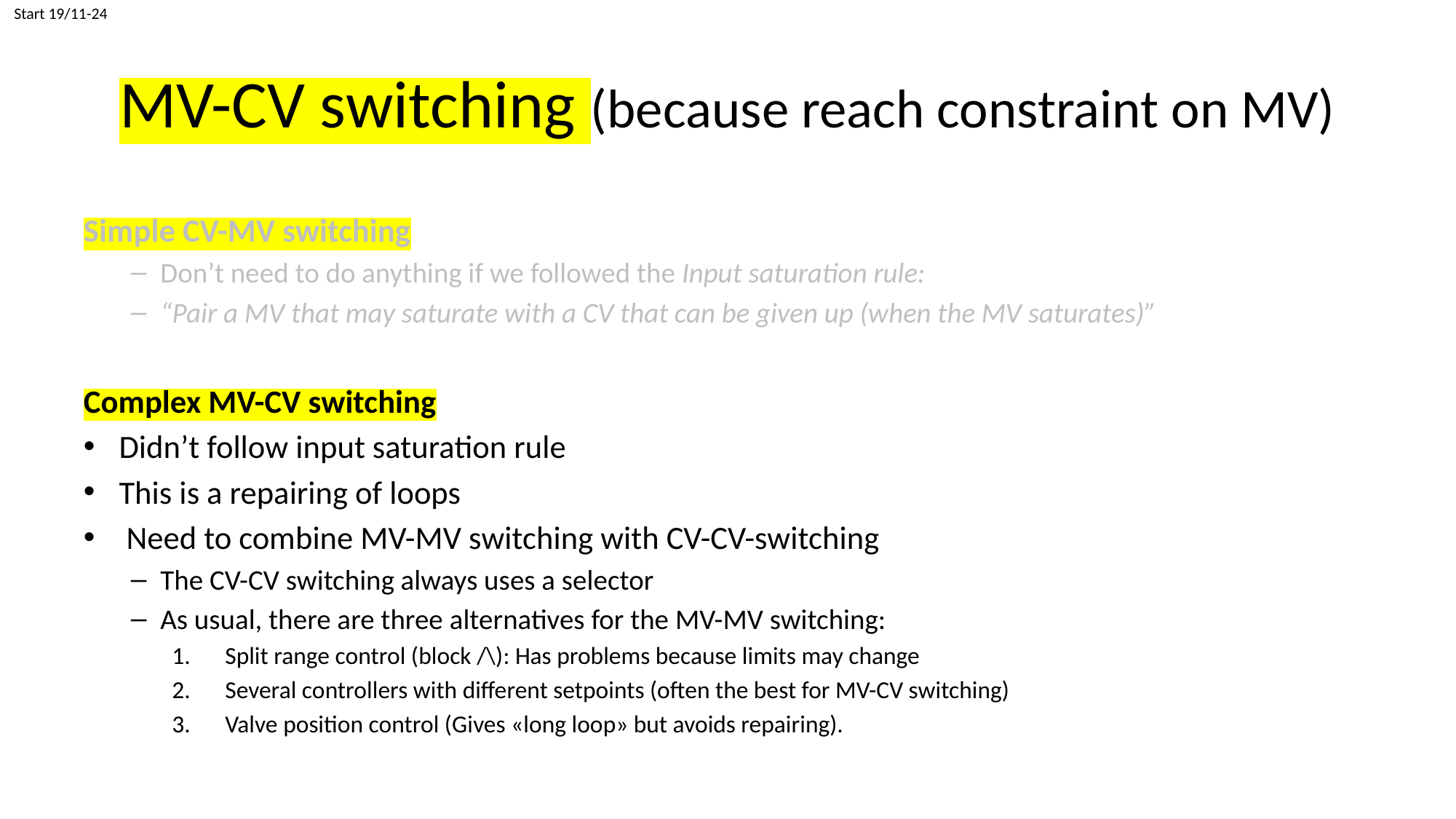

Start 19/11-24
# MV-CV switching (because reach constraint on MV)
Simple CV-MV switching
Don’t need to do anything if we followed the Input saturation rule:
“Pair a MV that may saturate with a CV that can be given up (when the MV saturates)”

Complex MV-CV switching
Didn’t follow input saturation rule
This is a repairing of loops
 Need to combine MV-MV switching with CV-CV-switching
The CV-CV switching always uses a selector
As usual, there are three alternatives for the MV-MV switching:
Split range control (block /\): Has problems because limits may change
Several controllers with different setpoints (often the best for MV-CV switching)
Valve position control (Gives «long loop» but avoids repairing).